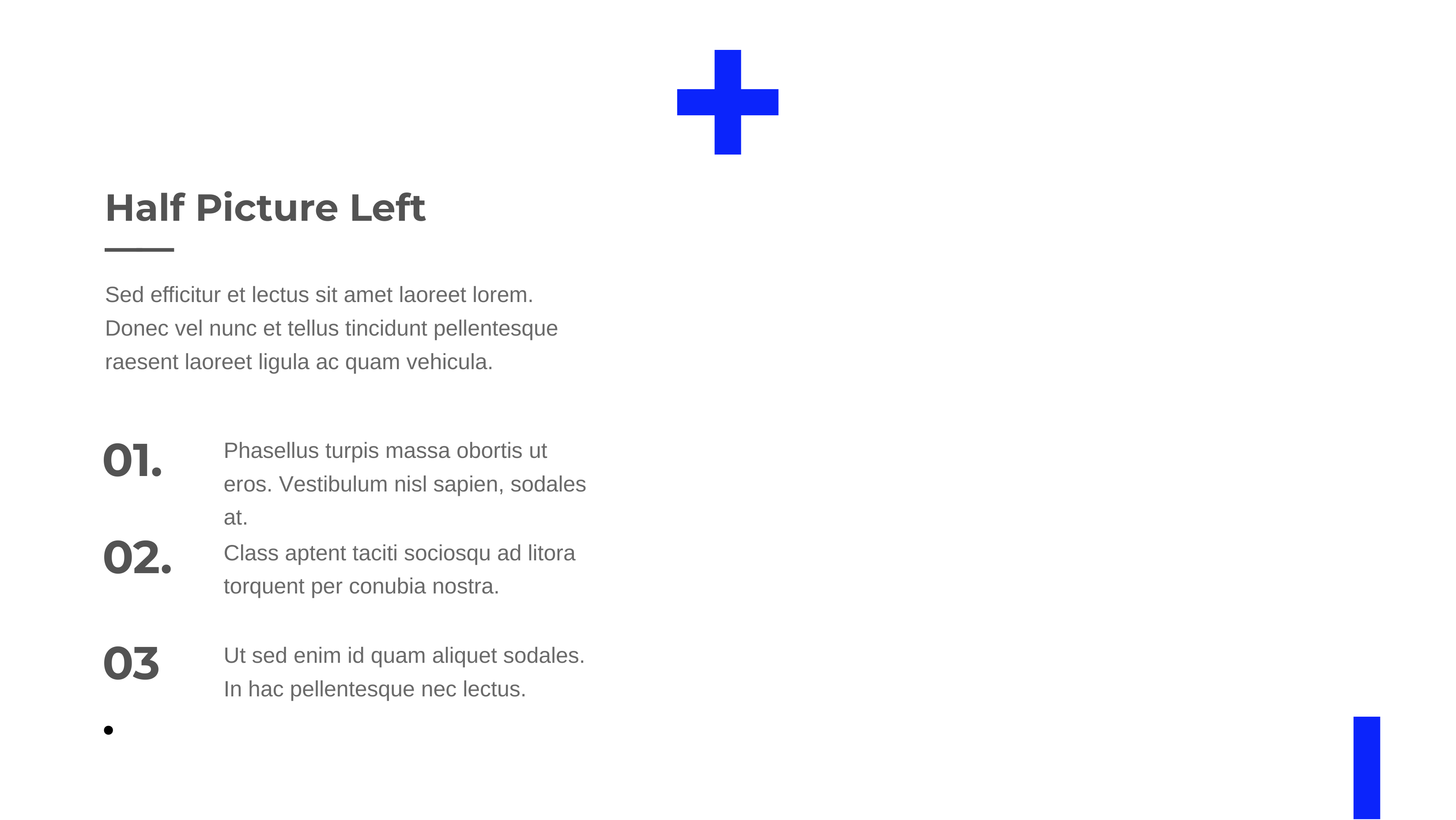

Half Picture Left
——
Sed efficitur et lectus sit amet laoreet lorem.
Donec vel nunc et tellus tincidunt pellentesque raesent laoreet ligula ac quam vehicula.

Phasellus turpis massa obortis ut eros. Vestibulum nisl sapien, sodales at.
01.
02.
Class aptent taciti sociosqu ad litora torquent per conubia nostra.
03.
Ut sed enim id quam aliquet sodales. In hac pellentesque nec lectus.